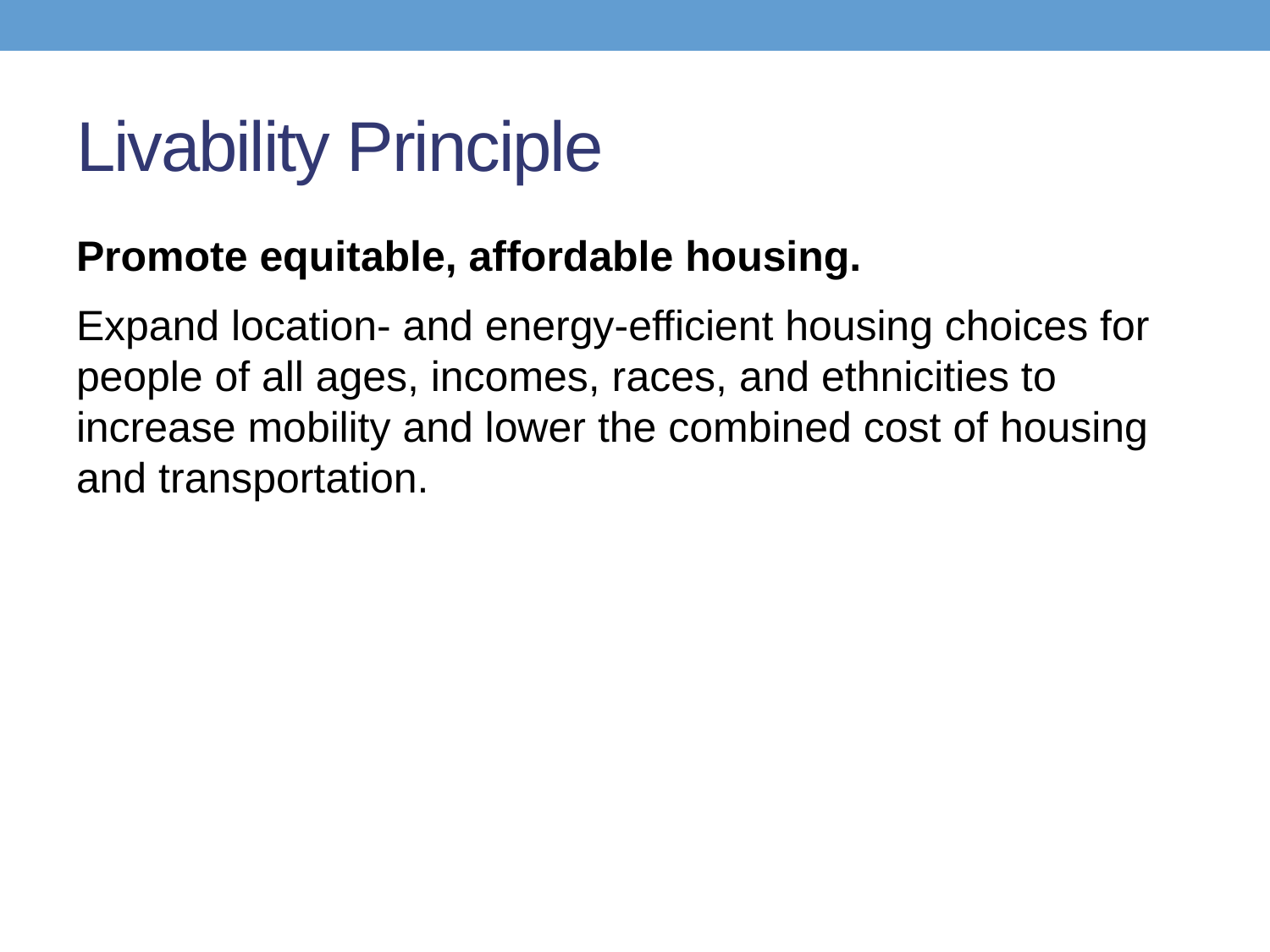

# Livability Principle
Promote equitable, affordable housing.
Expand location- and energy-efficient housing choices for people of all ages, incomes, races, and ethnicities to increase mobility and lower the combined cost of housing and transportation.